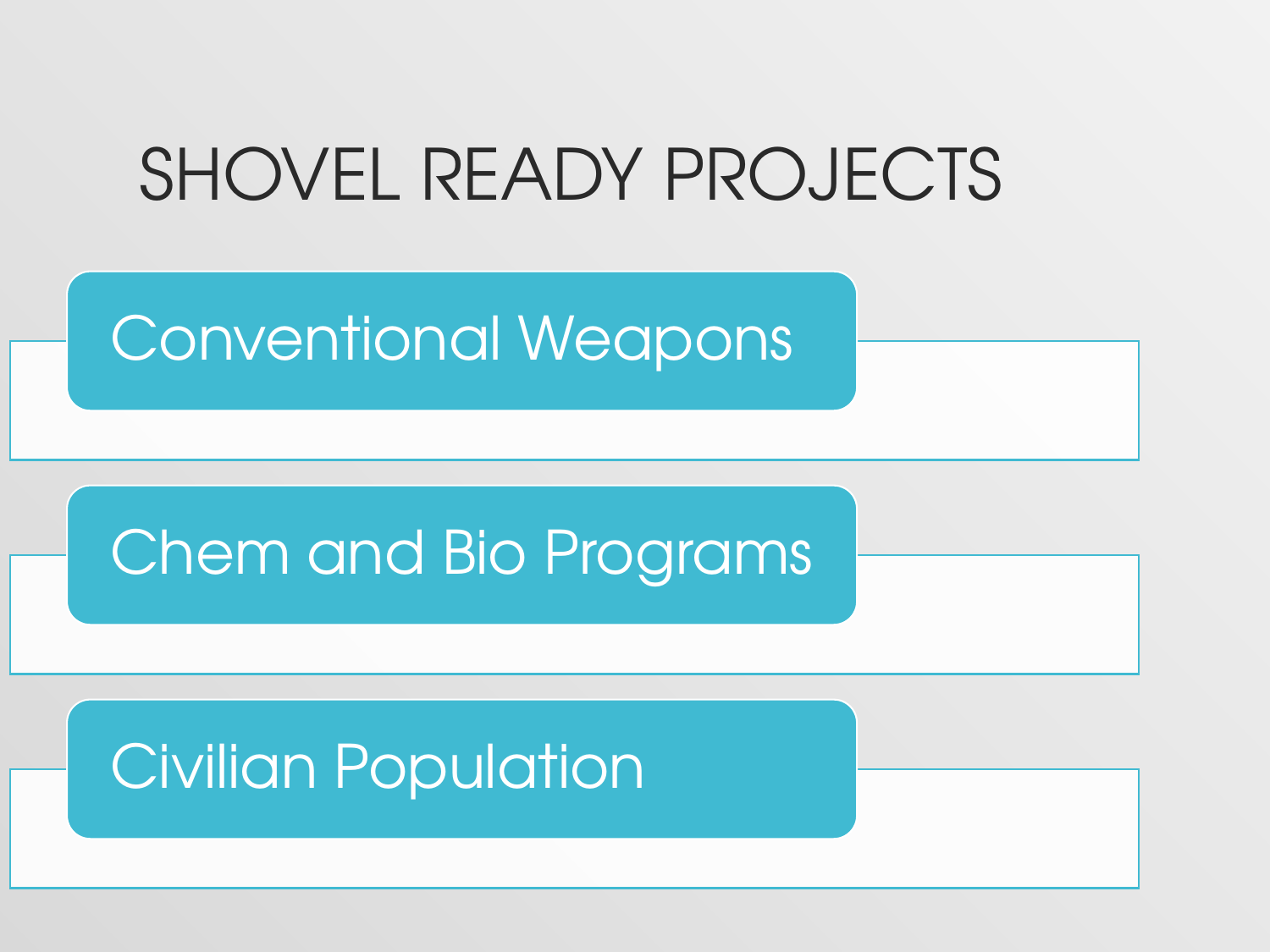

# shovel ready projects
Conventional Weapons
Chem and Bio Programs
Civilian Population